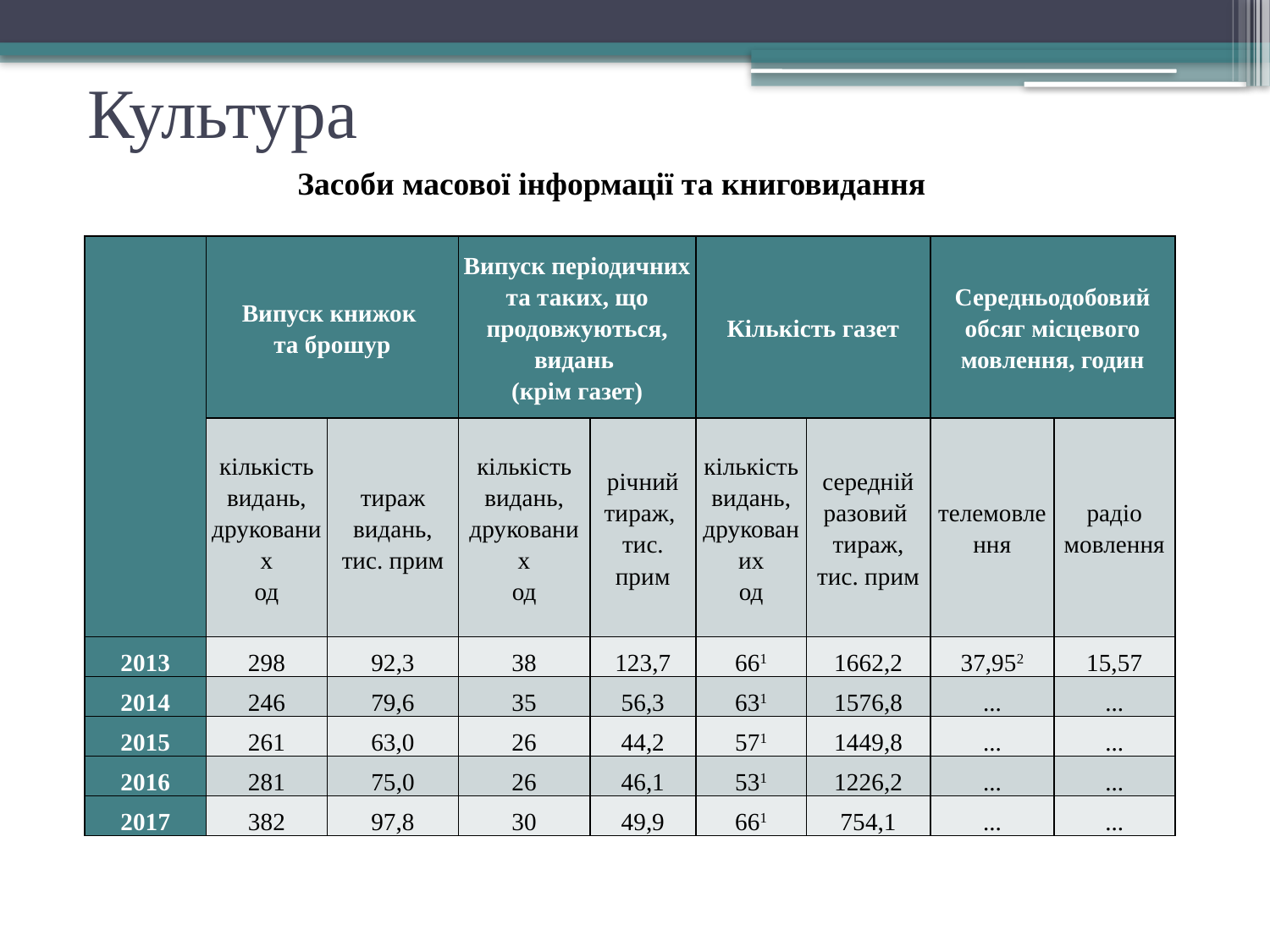

# Культура
Засоби масової інформації та книговидання

|  | Випуск книжок  та брошур |  | Випуск періодичних та таких, що продовжуються, видань  (крім газет) |  | Кількість газет |  | Середньодобовий обсяг місцевого мовлення, годин |  |
| --- | --- | --- | --- | --- | --- | --- | --- | --- |
|  | кількість видань, друкованих од | тираж видань, тис. прим | кількість видань, друкованих од | річний тираж,  тис. прим | кількість видань, друкованих од | середній разовий  тираж, тис. прим | телемовлення | радіо мовлення |
| 2013 | 298 | 92,3 | 38 | 123,7 | 661 | 1662,2 | 37,952 | 15,57 |
| 2014 | 246 | 79,6 | 35 | 56,3 | 631 | 1576,8 | ... | ... |
| 2015 | 261 | 63,0 | 26 | 44,2 | 571 | 1449,8 | ... | ... |
| 2016 | 281 | 75,0 | 26 | 46,1 | 531 | 1226,2 | ... | ... |
| 2017 | 382 | 97,8 | 30 | 49,9 | 661 | 754,1 | ... | ... |